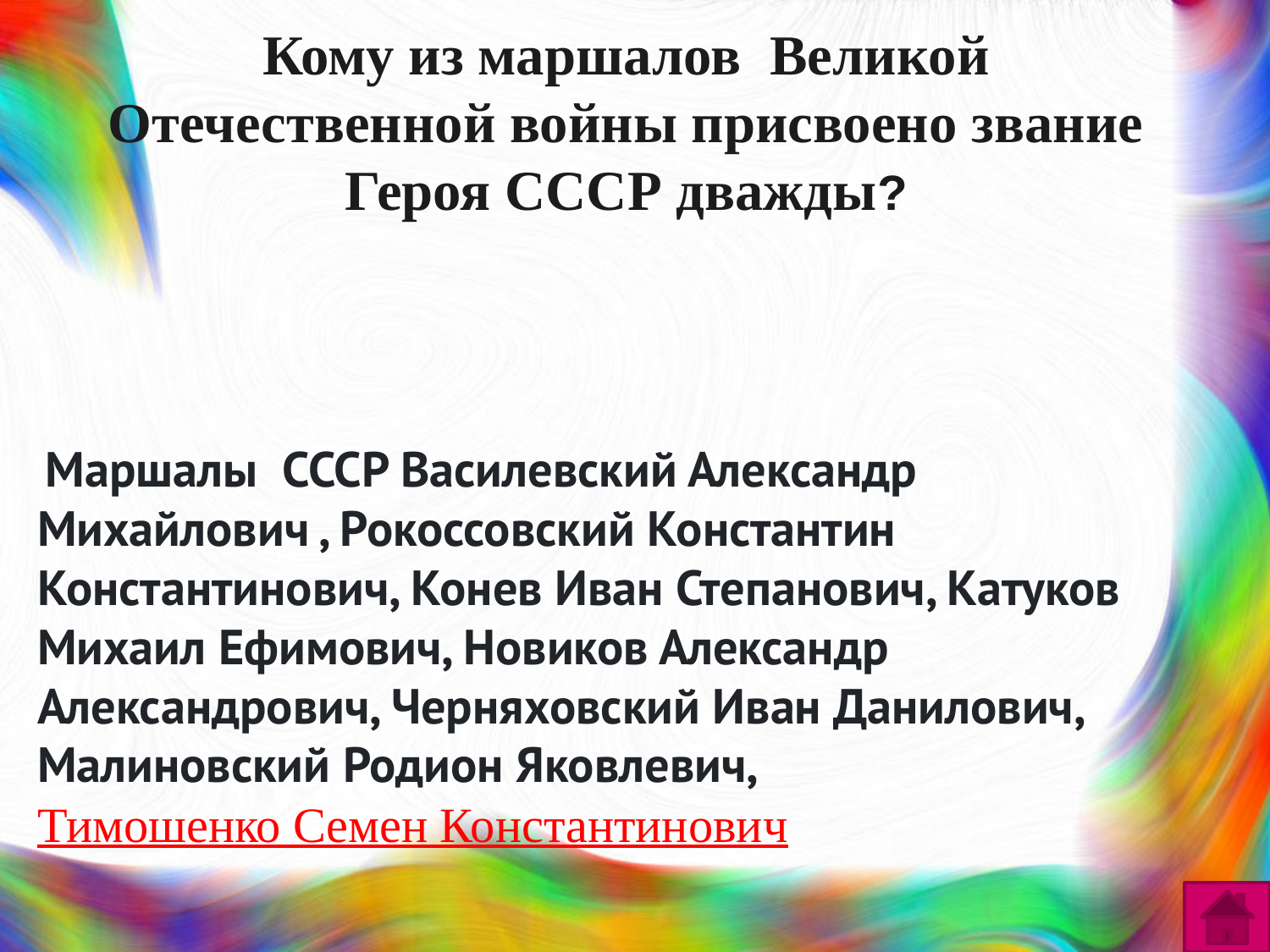

# Кому из маршалов  Великой Отечественной войны присвоено звание Героя СССР дважды?
 Маршалы  СССР Василевский Александр Михайлович , Рокоссовский Константин Константинович, Конев Иван Степанович, Катуков Михаил Ефимович, Новиков Александр Александрович, Черняховский Иван Данилович, Малиновский Родион Яковлевич, Тимошенко Семен Константинович